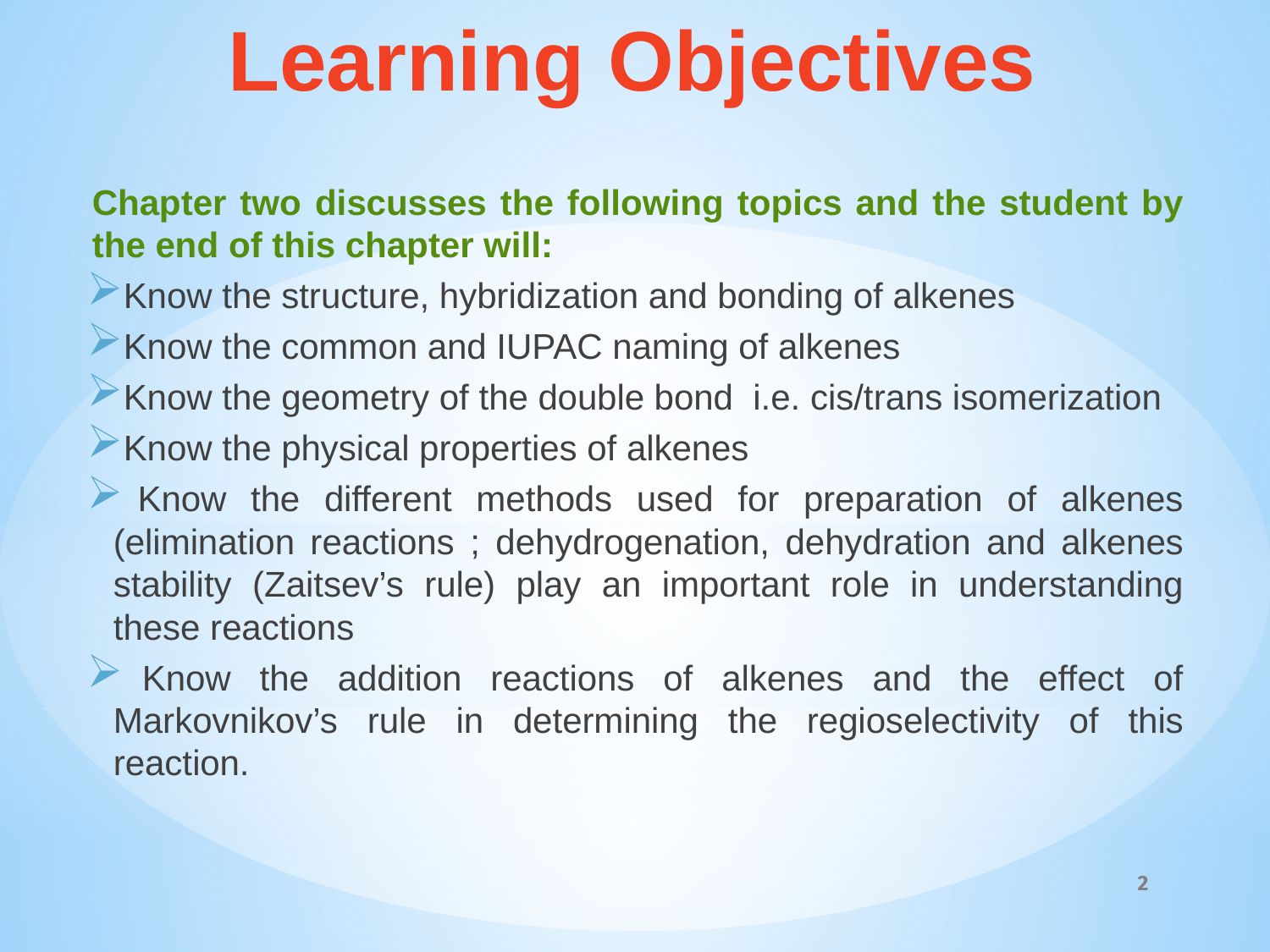

# Learning Objectives

Chapter two discusses the following topics and the student by the end of this chapter will:
 Know the structure, hybridization and bonding of alkenes
 Know the common and IUPAC naming of alkenes
 Know the geometry of the double bond  i.e. cis/trans isomerization
 Know the physical properties of alkenes
 Know the different methods used for preparation of alkenes (elimination reactions ; dehydrogenation, dehydration and alkenes stability (Zaitsev’s rule) play an important role in understanding these reactions
 Know the addition reactions of alkenes and the effect of Markovnikov’s rule in determining the regioselectivity of this reaction.
2